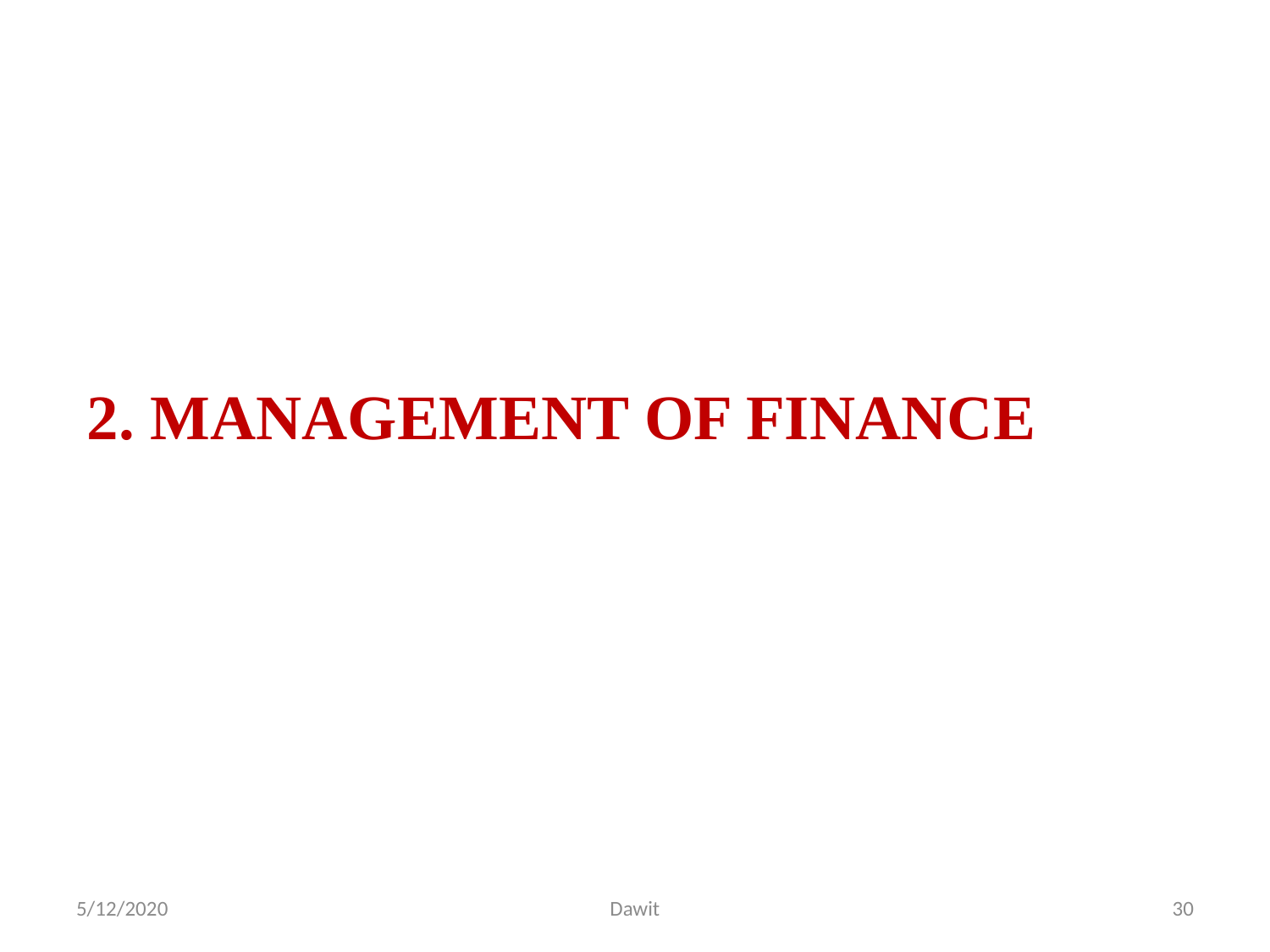

2. MANAGEMENT OF FINANCE

5/12/2020
Dawit
30